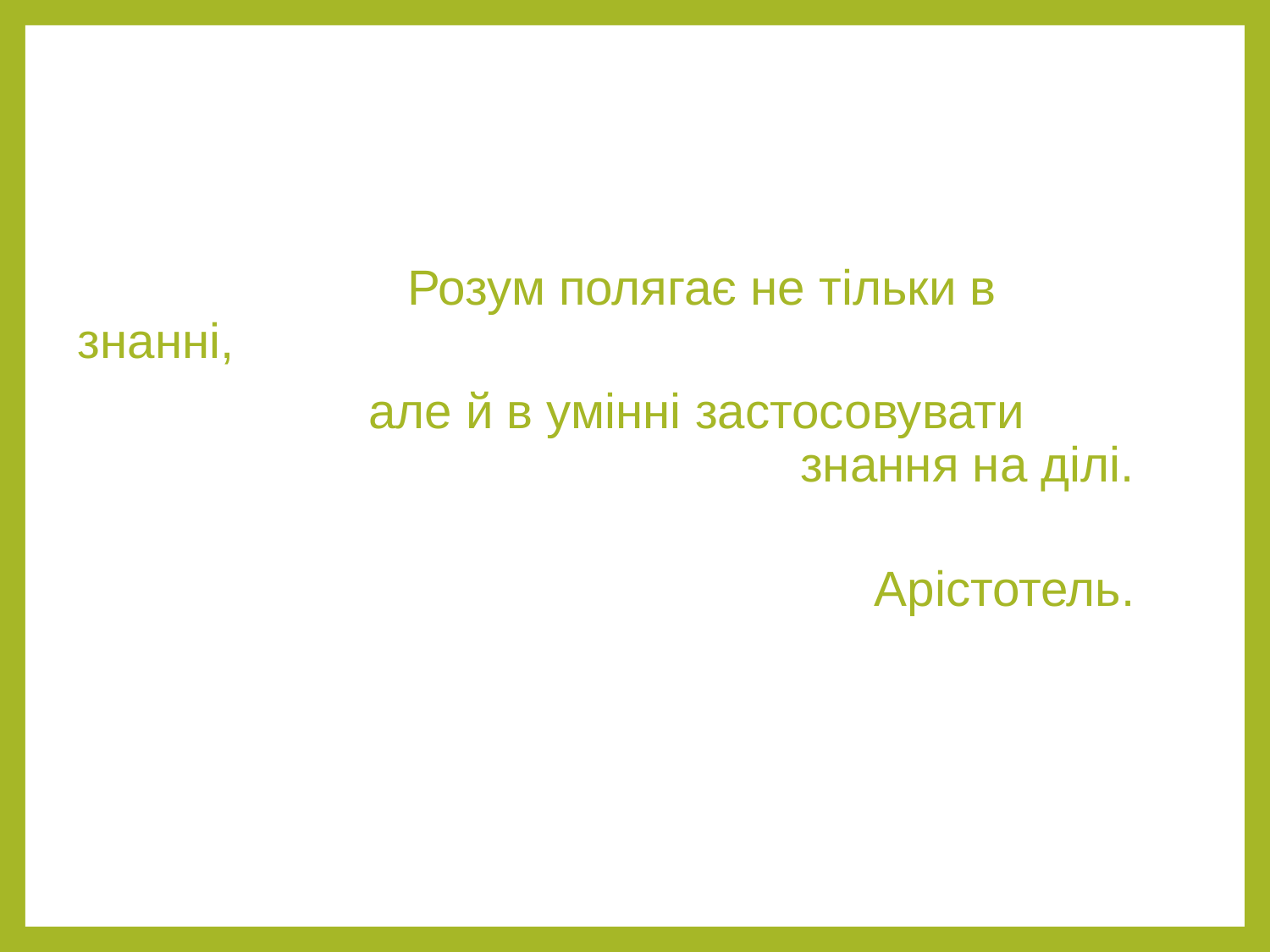

Розум полягає не тільки в знанні,
                     але й в умінні застосовувати                  знання на ділі.
                                                                                                Арістотель.